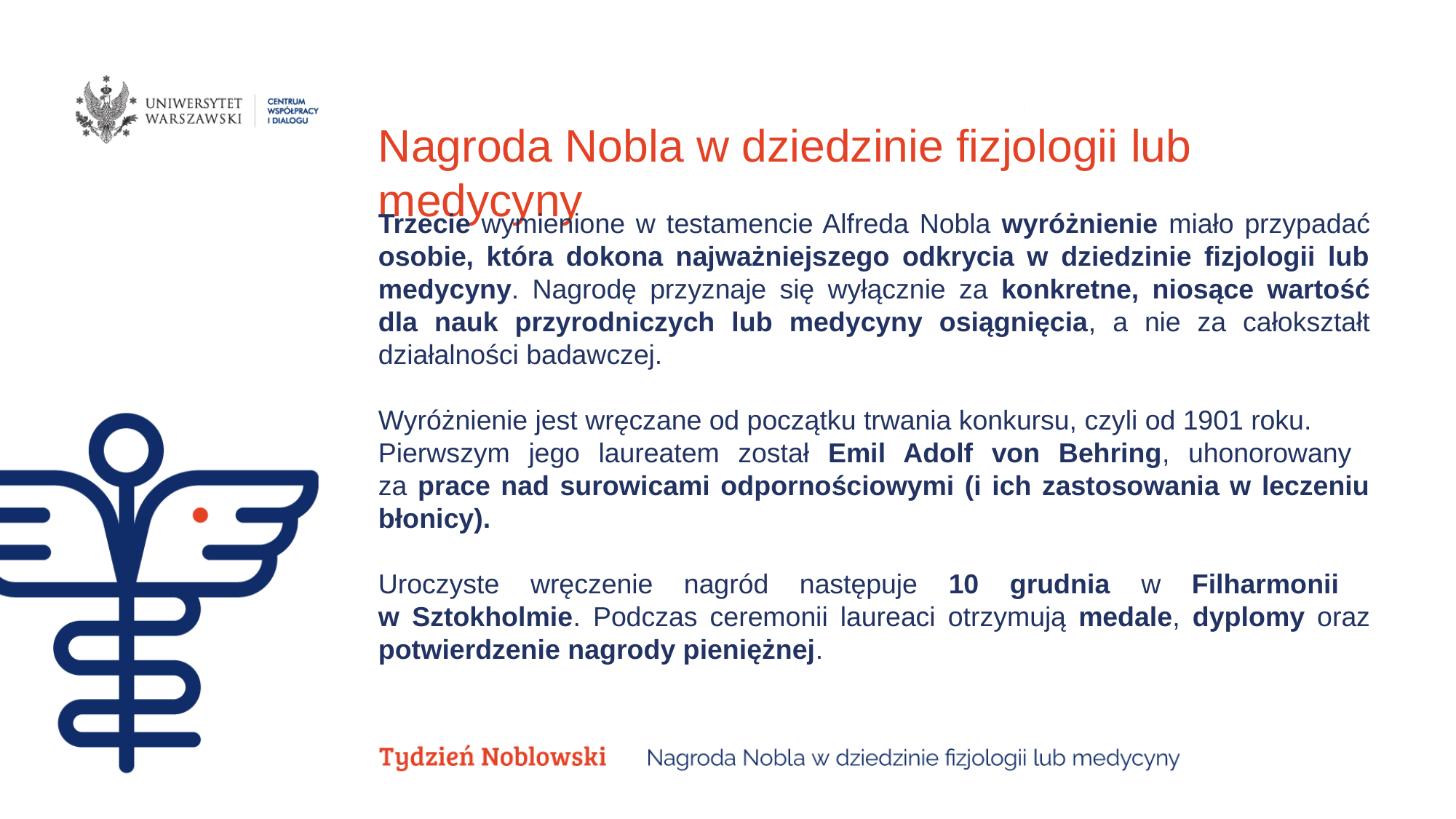

Nagroda Nobla w dziedzinie fizjologii lub medycyny
Trzecie wymienione w testamencie Alfreda Nobla wyróżnienie miało przypadać osobie, która dokona najważniejszego odkrycia w dziedzinie fizjologii lub medycyny. Nagrodę przyznaje się wyłącznie za konkretne, niosące wartość dla nauk przyrodniczych lub medycyny osiągnięcia, a nie za całokształt działalności badawczej.

Wyróżnienie jest wręczane od początku trwania konkursu, czyli od 1901 roku.
Pierwszym jego laureatem został Emil Adolf von Behring, uhonorowany
za prace nad surowicami odpornościowymi (i ich zastosowania w leczeniu błonicy).

Uroczyste wręczenie nagród następuje 10 grudnia w Filharmonii
w Sztokholmie. Podczas ceremonii laureaci otrzymują medale, dyplomy oraz potwierdzenie nagrody pieniężnej.